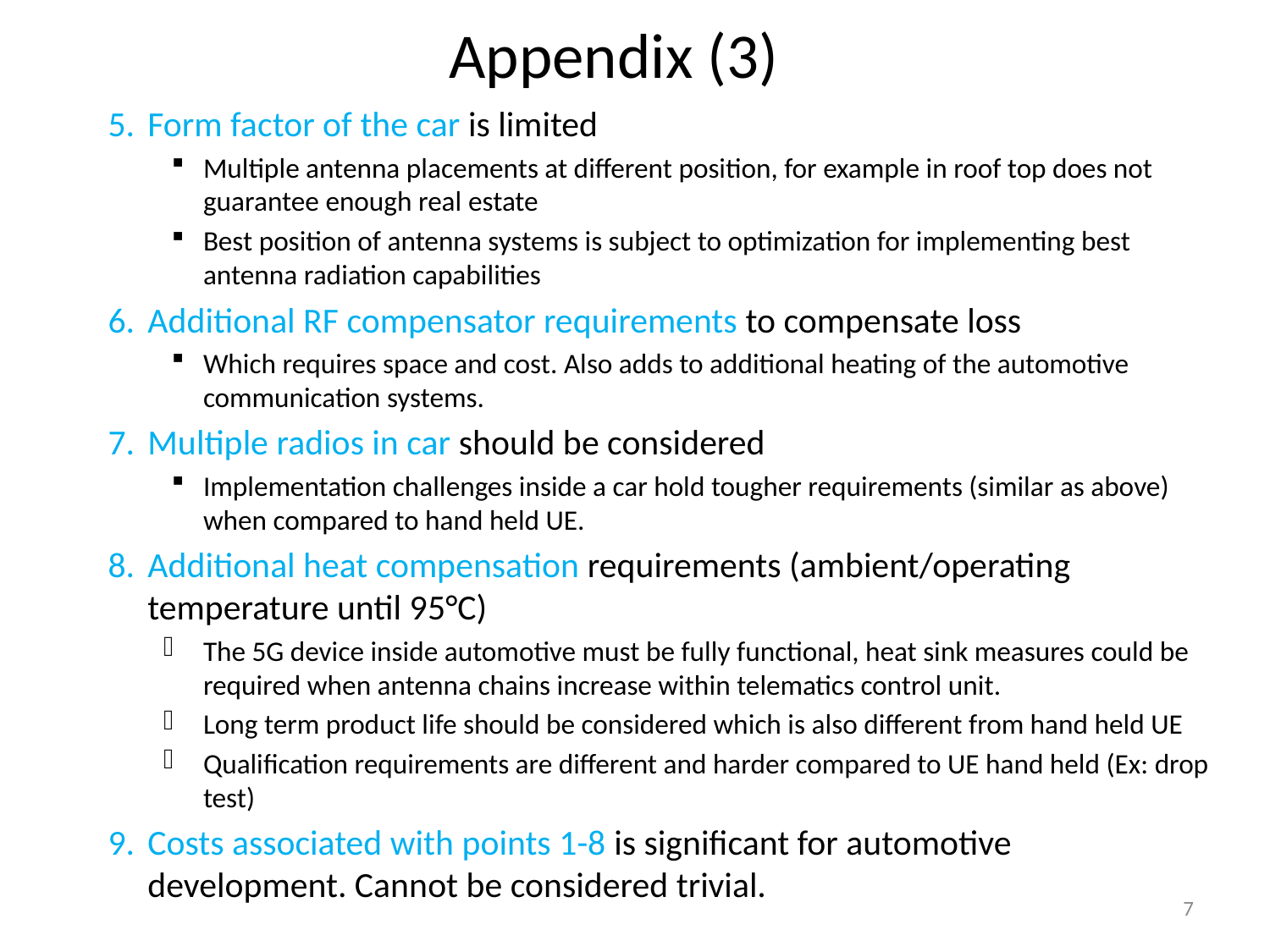

# Appendix (3)
Form factor of the car is limited
Multiple antenna placements at different position, for example in roof top does not guarantee enough real estate
Best position of antenna systems is subject to optimization for implementing best antenna radiation capabilities
Additional RF compensator requirements to compensate loss
Which requires space and cost. Also adds to additional heating of the automotive communication systems.
Multiple radios in car should be considered
Implementation challenges inside a car hold tougher requirements (similar as above) when compared to hand held UE.
Additional heat compensation requirements (ambient/operating temperature until 95°C)
The 5G device inside automotive must be fully functional, heat sink measures could be required when antenna chains increase within telematics control unit.
Long term product life should be considered which is also different from hand held UE
Qualification requirements are different and harder compared to UE hand held (Ex: drop test)
Costs associated with points 1-8 is significant for automotive development. Cannot be considered trivial.

7